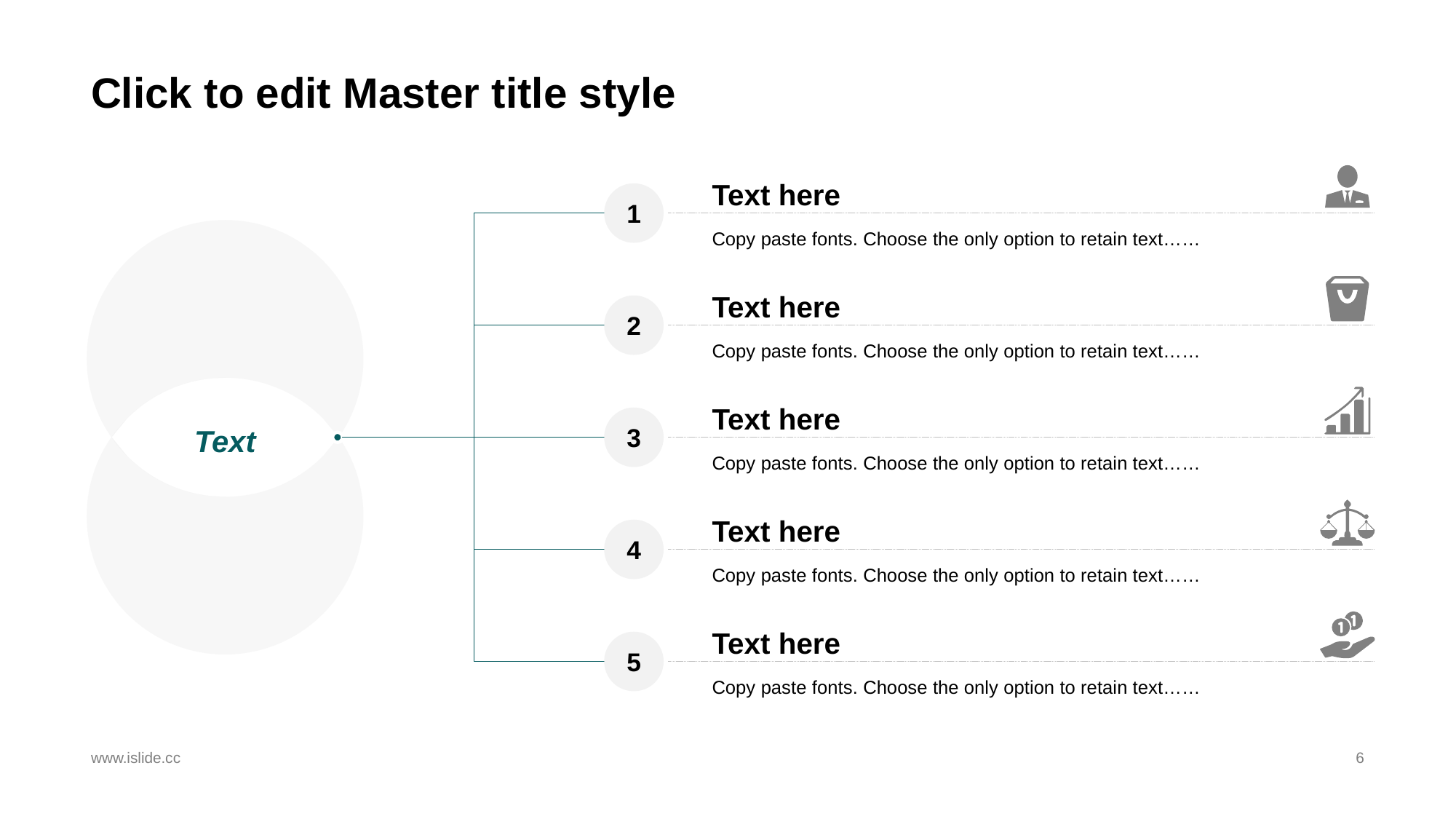

# Click to edit Master title style

Text here
1
Copy paste fonts. Choose the only option to retain text……

Text

Text here
2
Copy paste fonts. Choose the only option to retain text……

Text here
3

Copy paste fonts. Choose the only option to retain text……

Text here
4
Copy paste fonts. Choose the only option to retain text……

Text here
5
Copy paste fonts. Choose the only option to retain text……
www.islide.cc
6